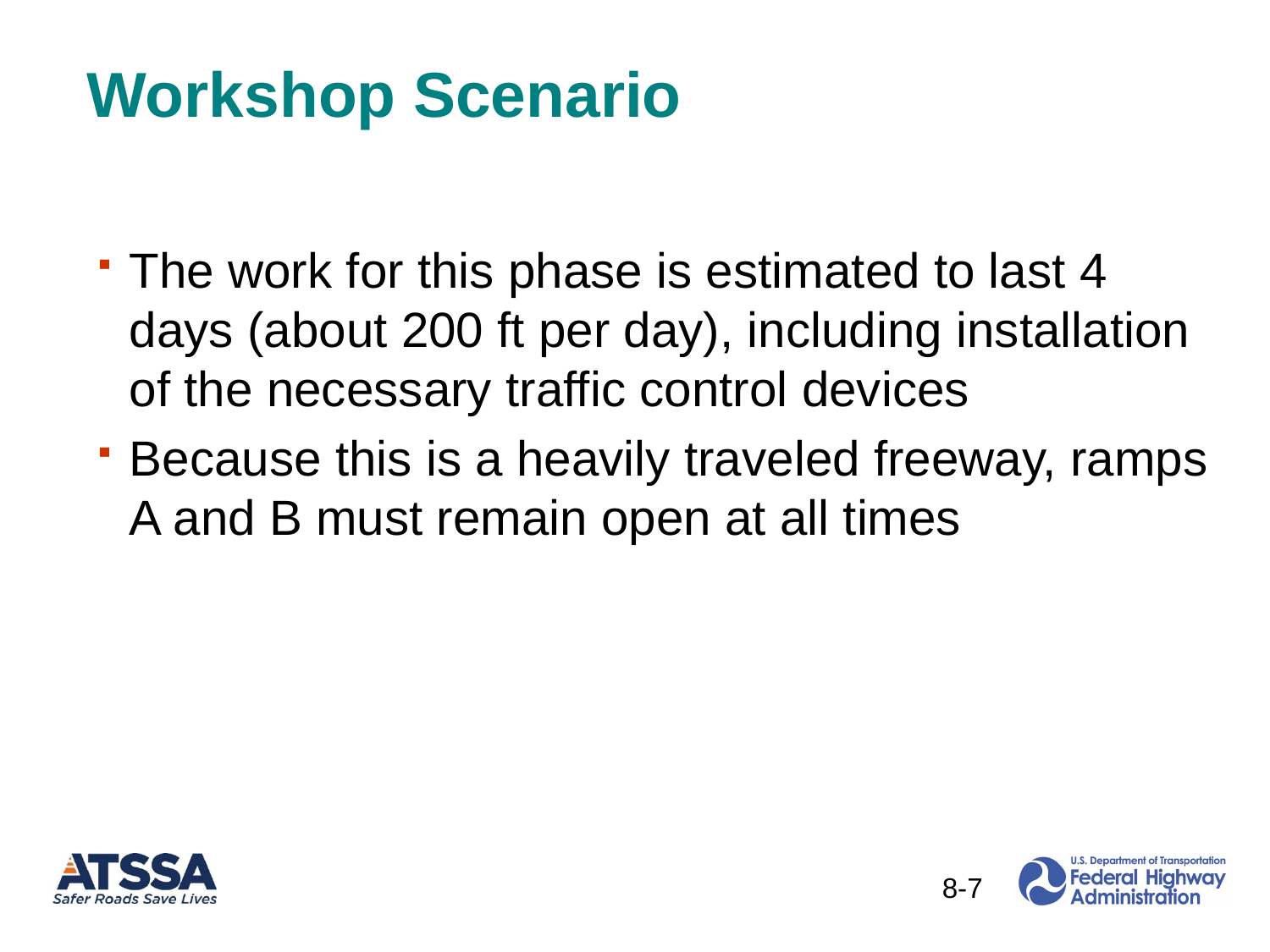

# Workshop Scenario
The work for this phase is estimated to last 4 days (about 200 ft per day), including installation of the necessary traffic control devices
Because this is a heavily traveled freeway, ramps A and B must remain open at all times